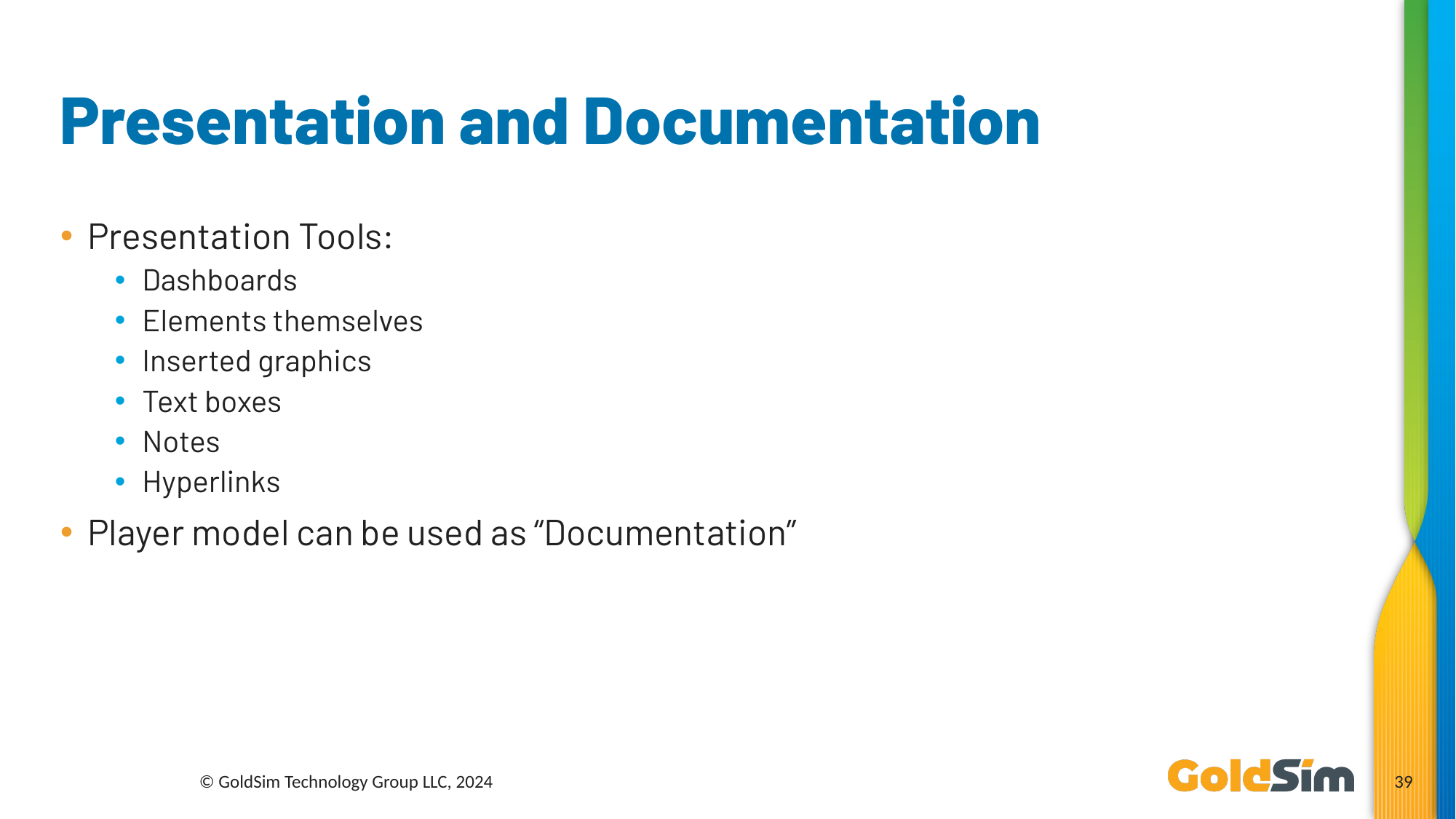

# Presentation and Documentation
Presentation Tools:
Dashboards
Elements themselves
Inserted graphics
Text boxes
Notes
Hyperlinks
Player model can be used as “Documentation”

© GoldSim Technology Group LLC, 2024
39